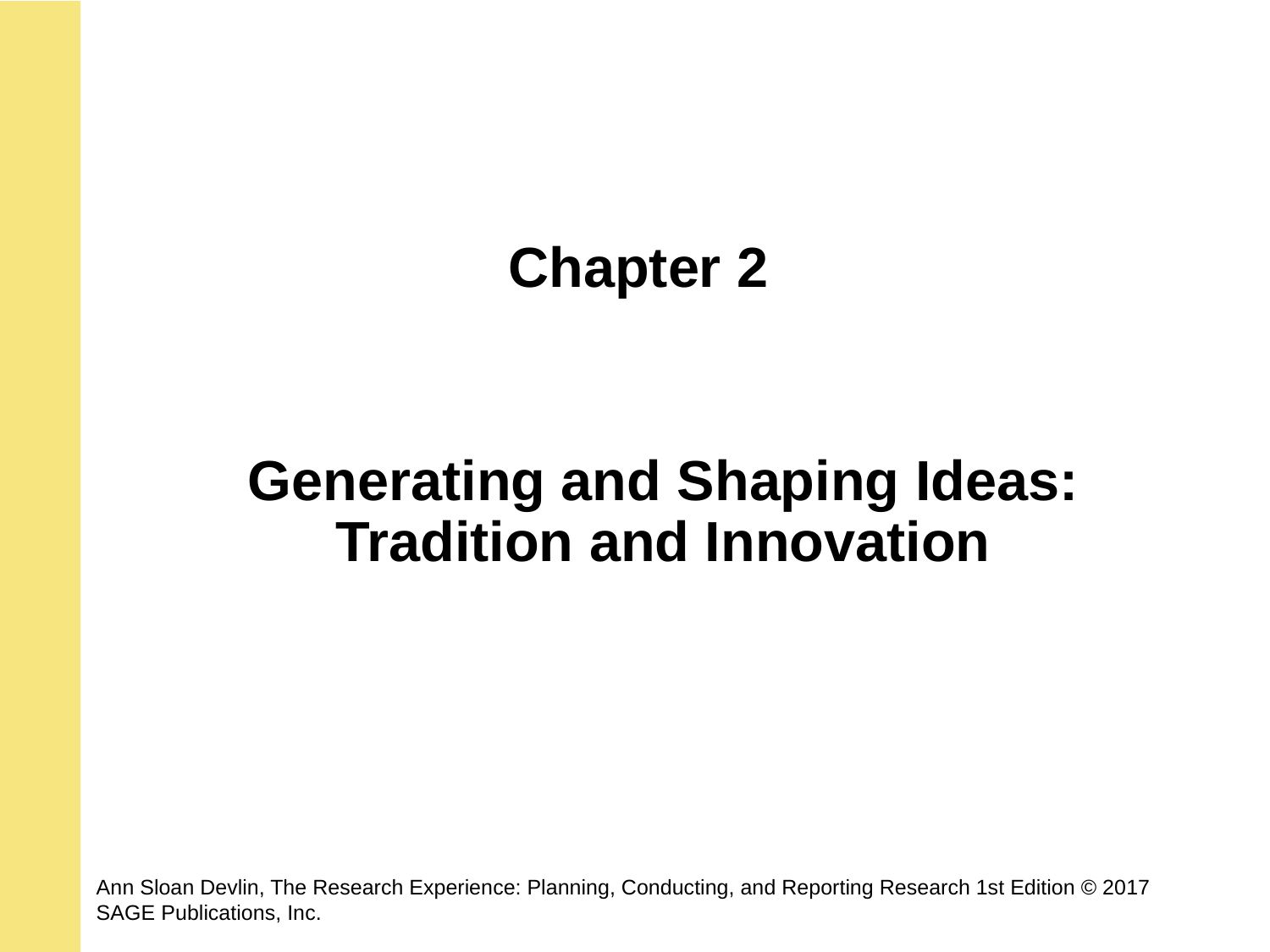

Chapter 2
Generating and Shaping Ideas: Tradition and Innovation